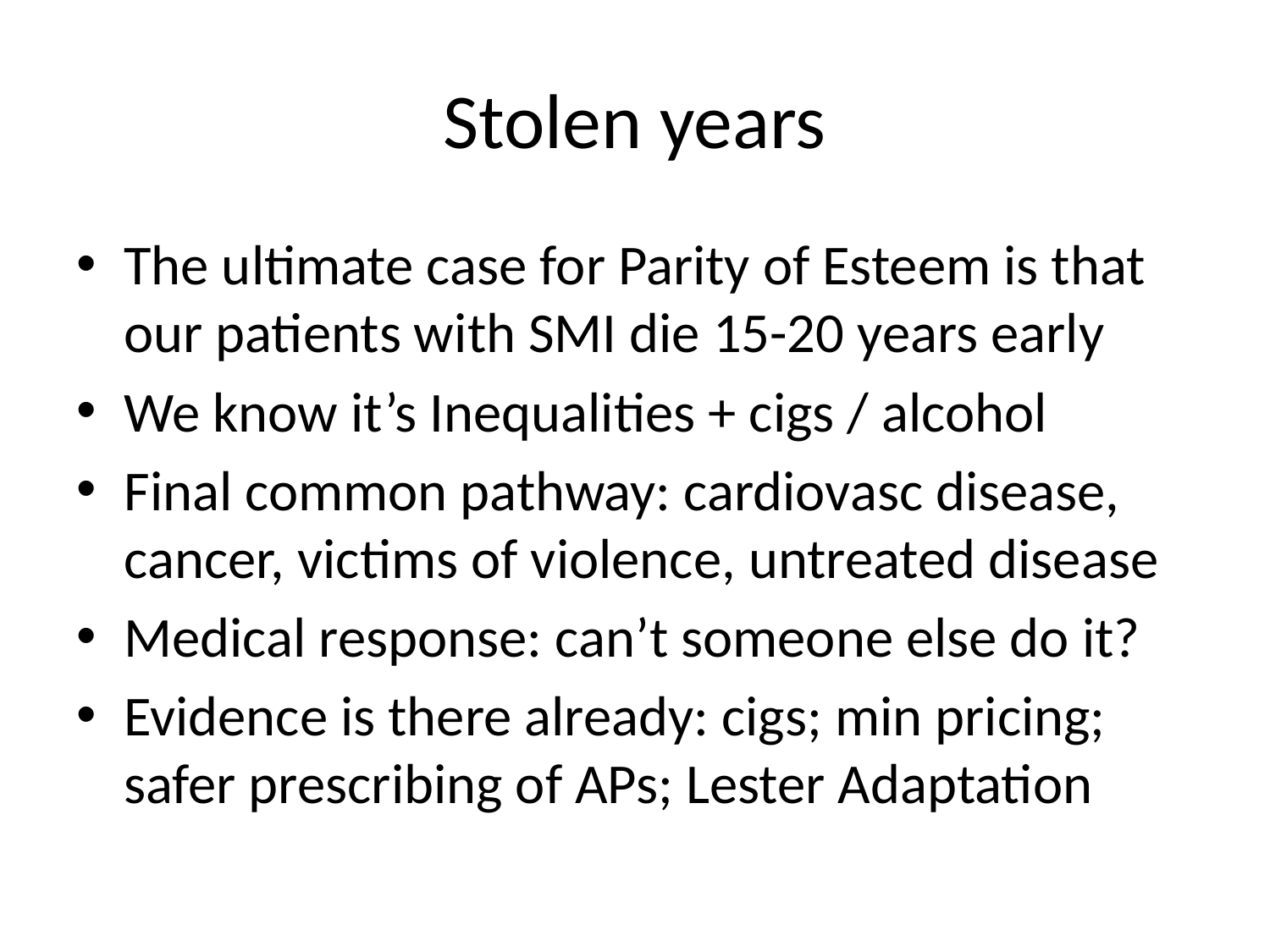

# Stolen years
The ultimate case for Parity of Esteem is that our patients with SMI die 15-20 years early
We know it’s Inequalities + cigs / alcohol
Final common pathway: cardiovasc disease, cancer, victims of violence, untreated disease
Medical response: can’t someone else do it?
Evidence is there already: cigs; min pricing; safer prescribing of APs; Lester Adaptation